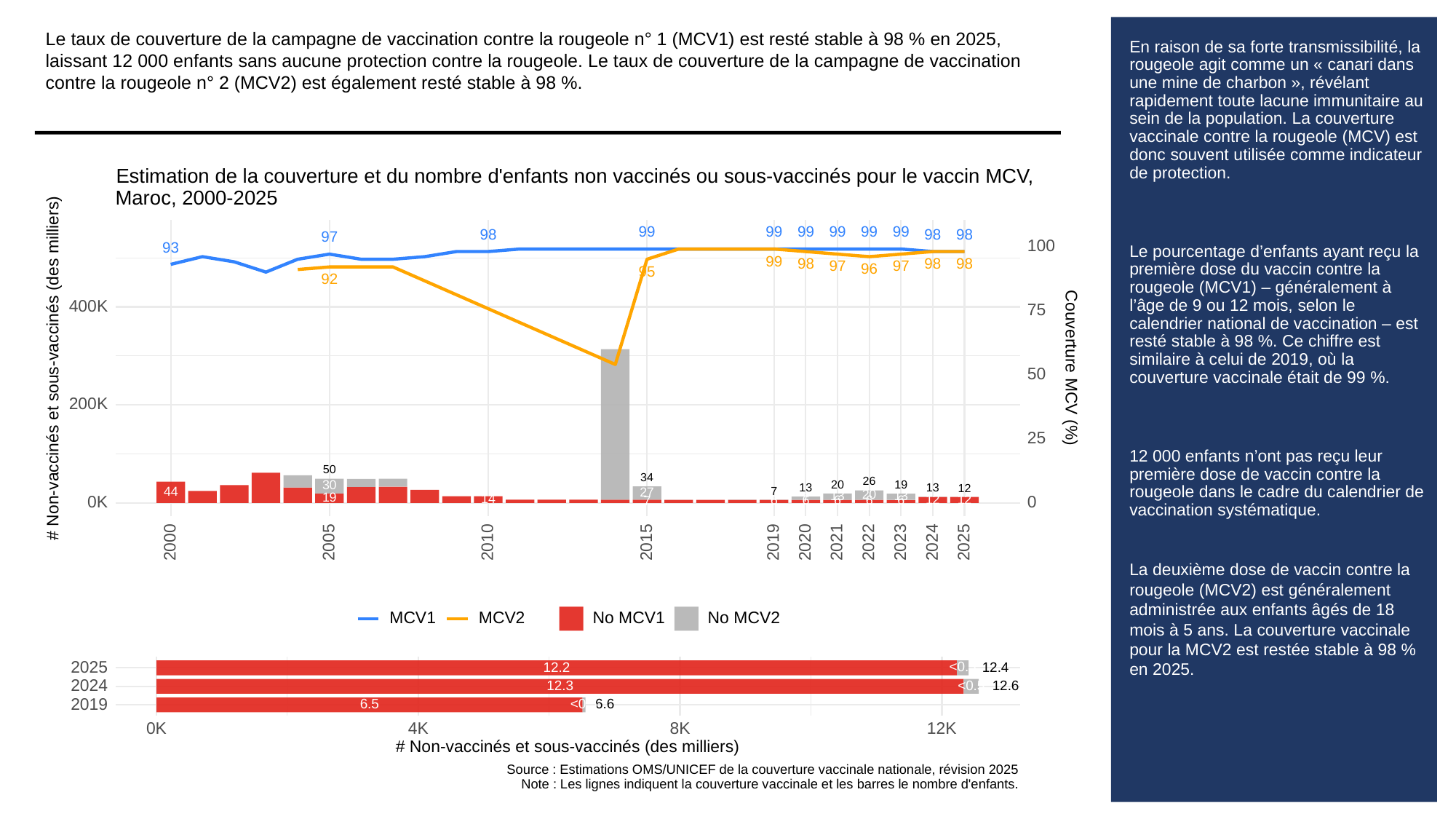

Le taux de couverture de la campagne de vaccination contre la rougeole n° 1 (MCV1) est resté stable à 98 % en 2025, laissant 12 000 enfants sans aucune protection contre la rougeole. Le taux de couverture de la campagne de vaccination contre la rougeole n° 2 (MCV2) est également resté stable à 98 %.
# En raison de sa forte transmissibilité, la rougeole agit comme un « canari dans une mine de charbon », révélant rapidement toute lacune immunitaire au sein de la population. La couverture vaccinale contre la rougeole (MCV) est donc souvent utilisée comme indicateur de protection.

Le pourcentage d’enfants ayant reçu la première dose du vaccin contre la rougeole (MCV1) – généralement à l’âge de 9 ou 12 mois, selon le calendrier national de vaccination – est resté stable à 98 %. Ce chiffre est similaire à celui de 2019, où la couverture vaccinale était de 99 %.

12 000 enfants n’ont pas reçu leur première dose de vaccin contre la rougeole dans le cadre du calendrier de vaccination systématique.

La deuxième dose de vaccin contre la rougeole (MCV2) est généralement administrée aux enfants âgés de 18 mois à 5 ans. La couverture vaccinale pour la MCV2 est restée stable à 98 % en 2025.

Estimation de la couverture et du nombre d'enfants non vaccinés ou sous-vaccinés pour le vaccin MCV,
Maroc, 2000-2025

99
99
99
99
99
99
98
98
98
97
100
93

99

98
98
98
97
97
96
95
92
400K
75

# Non-vaccinés et sous-vaccinés (des milliers)
Couverture MCV (%)
50
200K

25

50

34

26

20
19
30

13
13
12

7

44
27

20

13
13
19

7
14
12
12

6
6

6
6
6
0K
0

7

2023
2000
2005
2010
2015
2019
2020
2021
2022
2024
2025

MCV1
MCV2
No MCV1
No MCV2

2025
<0.5
12.2
12.4

2024
12.3
<0.5
12.6

2019
6.5
<0.5
6.6

0K
8K
12K
4K
# Non-vaccinés et sous-vaccinés (des milliers)
Source : Estimations OMS/UNICEF de la couverture vaccinale nationale, révision 2025
Note : Les lignes indiquent la couverture vaccinale et les barres le nombre d'enfants.